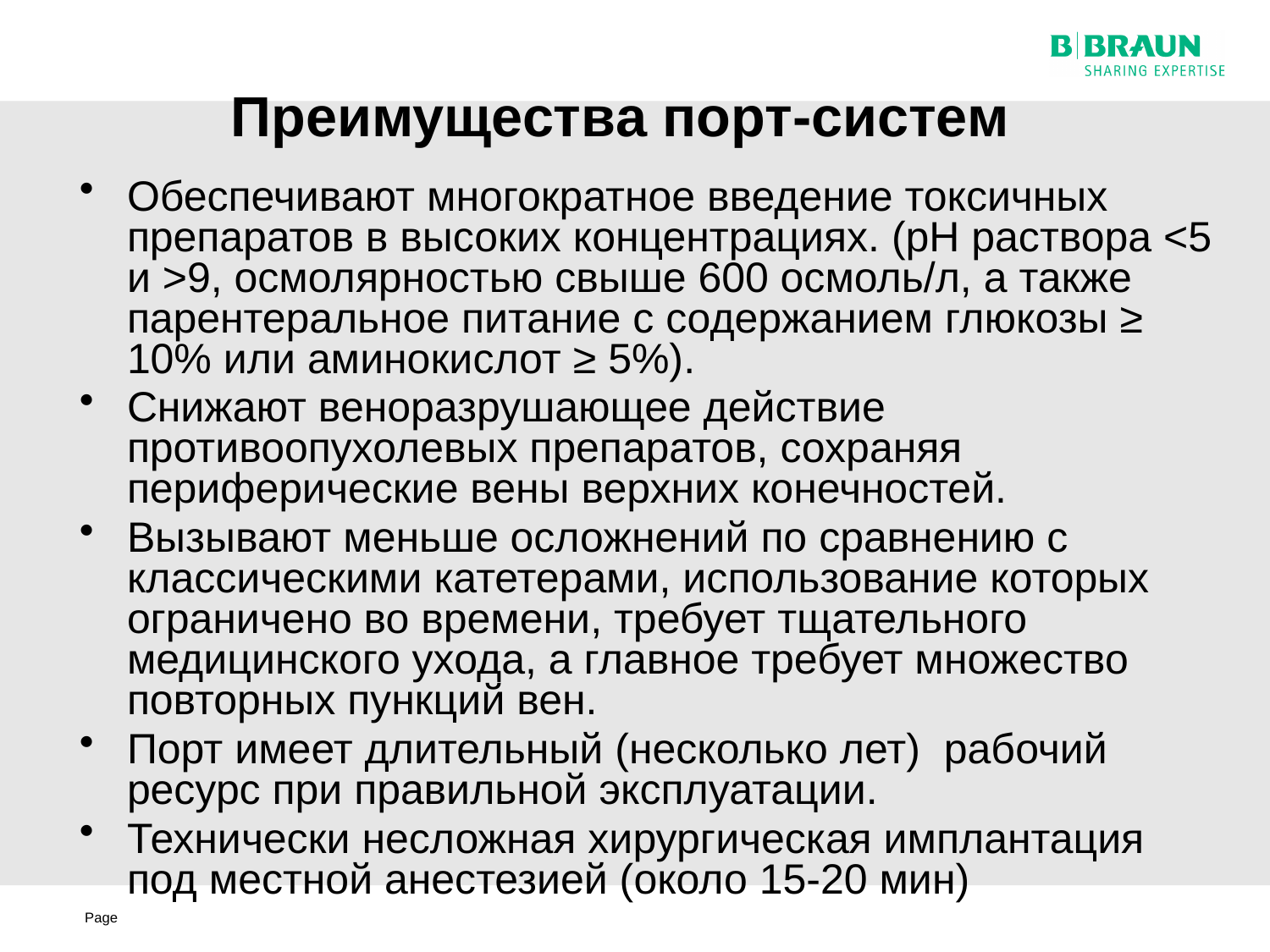

# Преимущества порт-систем
Обеспечивают многократное введение токсичных препаратов в высоких концентрациях. (pH раствора <5 и >9, осмолярностью свыше 600 осмоль/л, а также парентеральное питание с содержанием глюкозы ≥ 10% или аминокислот ≥ 5%).
Снижают веноразрушающее действие противоопухолевых препаратов, сохраняя периферические вены верхних конечностей.
Вызывают меньше осложнений по сравнению с классическими катетерами, использование которых ограничено во времени, требует тщательного медицинского ухода, а главное требует множество повторных пункций вен.
Порт имеет длительный (несколько лет)  рабочий ресурс при правильной эксплуатации.
Технически несложная хирургическая имплантация под местной анестезией (около 15-20 мин)